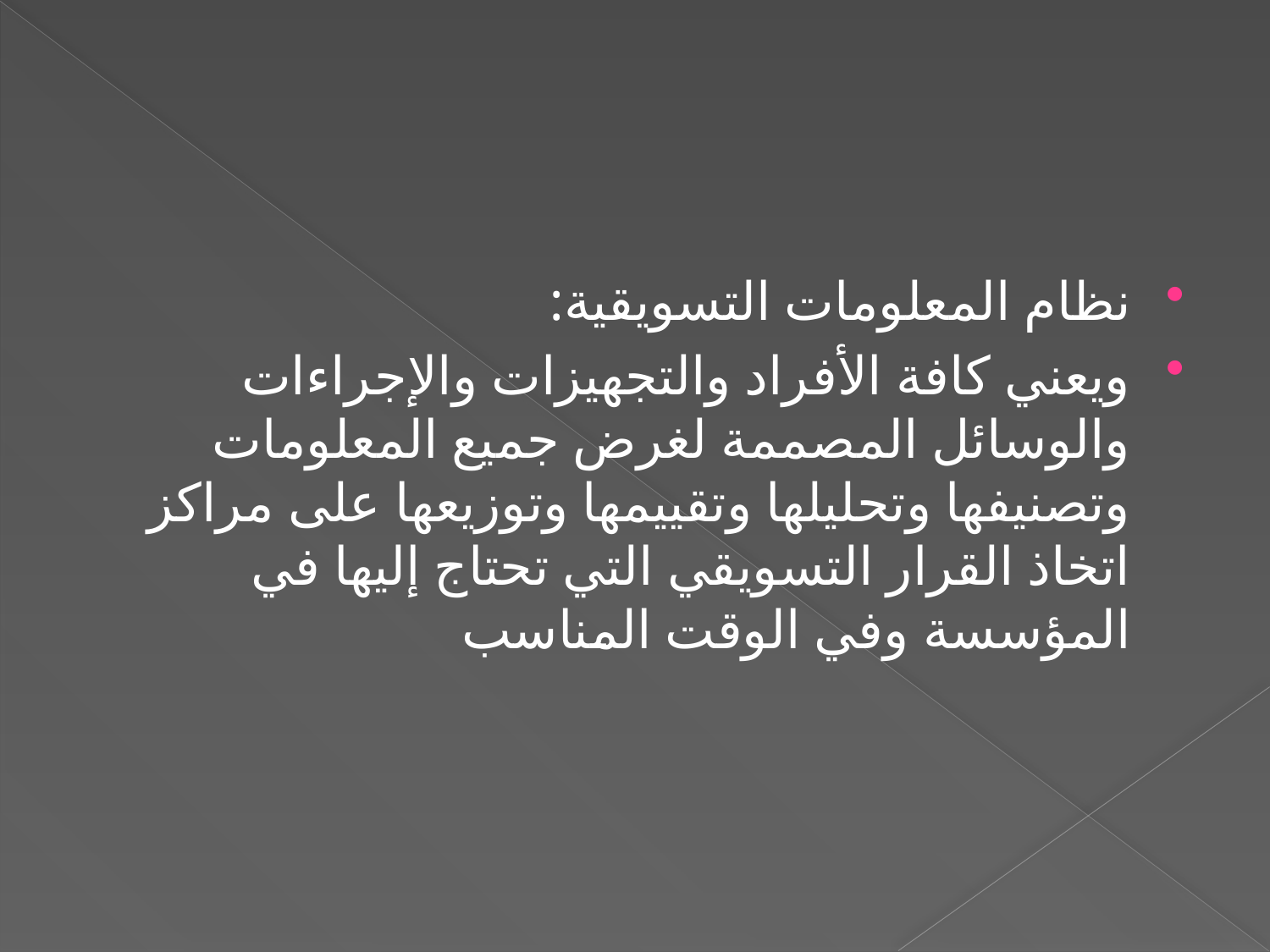

#
نظام المعلومات التسويقية:
ويعني كافة الأفراد والتجهيزات والإجراءات والوسائل المصممة لغرض جميع المعلومات وتصنيفها وتحليلها وتقييمها وتوزيعها على مراكز اتخاذ القرار التسويقي التي تحتاج إليها في المؤسسة وفي الوقت المناسب